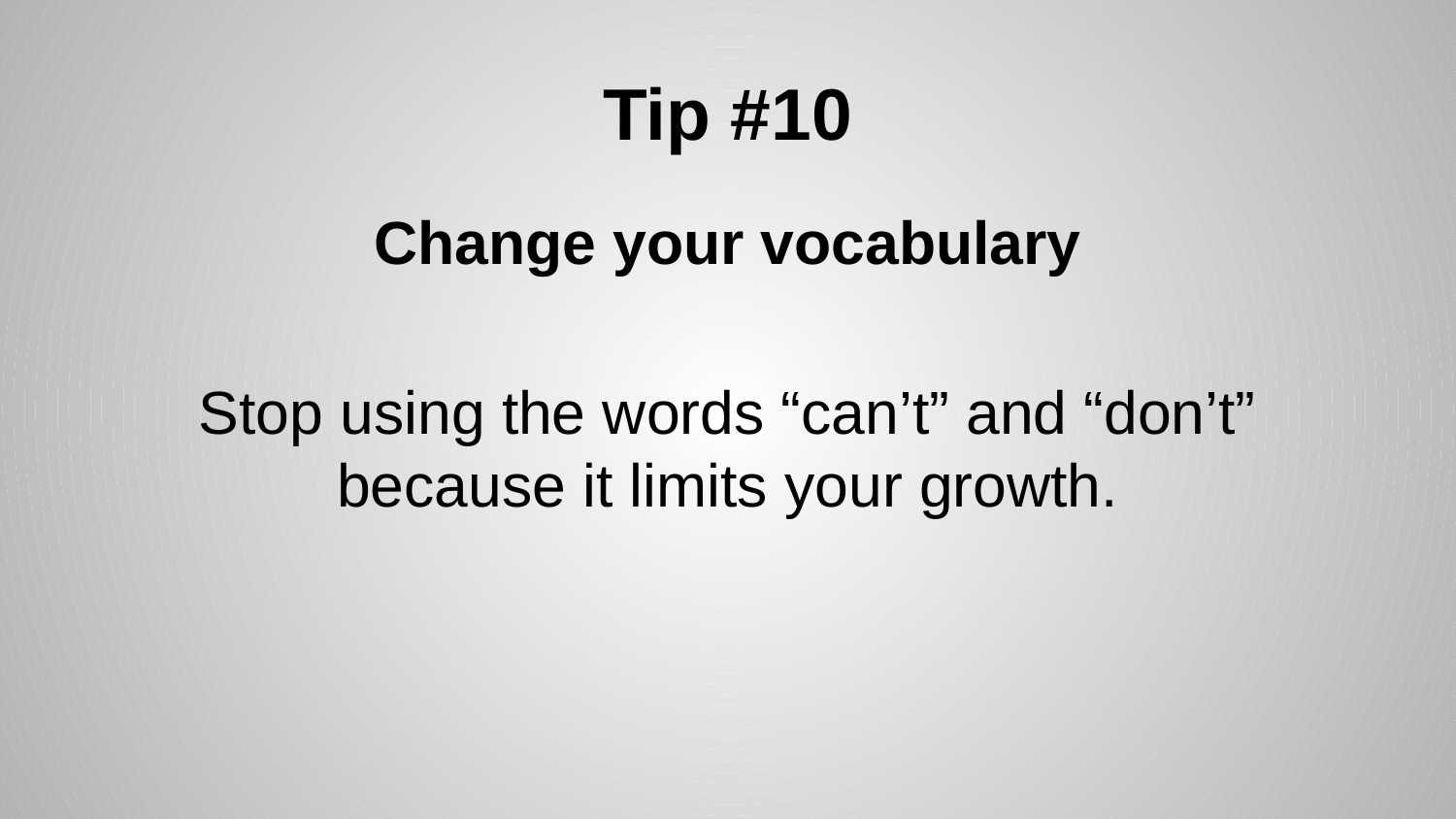

# Tip #10
Change your vocabulary

Stop using the words “can’t” and “don’t” because it limits your growth.